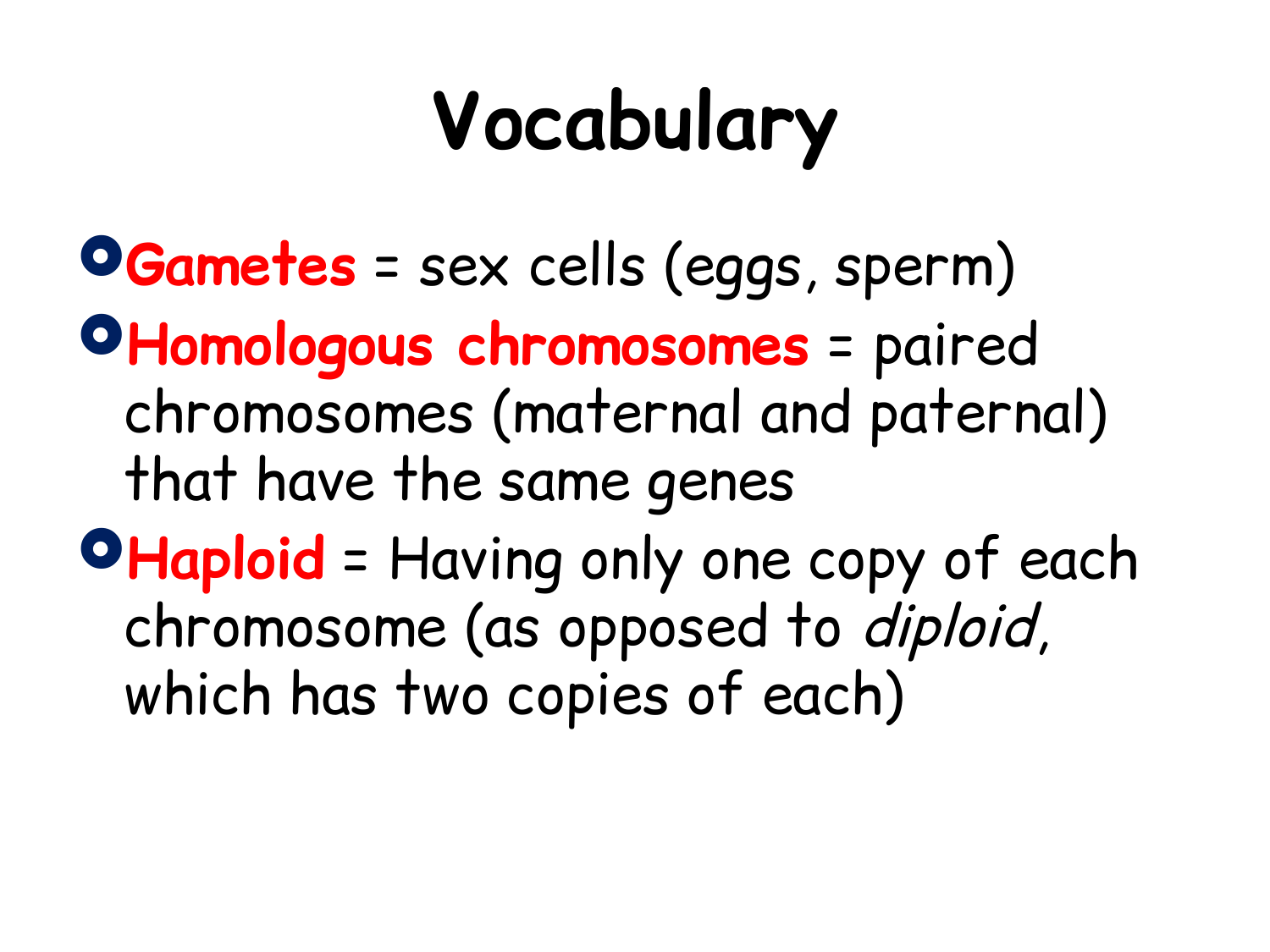

# Vocabulary
Gametes = sex cells (eggs, sperm)
Homologous chromosomes = paired chromosomes (maternal and paternal) that have the same genes
Haploid = Having only one copy of each chromosome (as opposed to diploid, which has two copies of each)